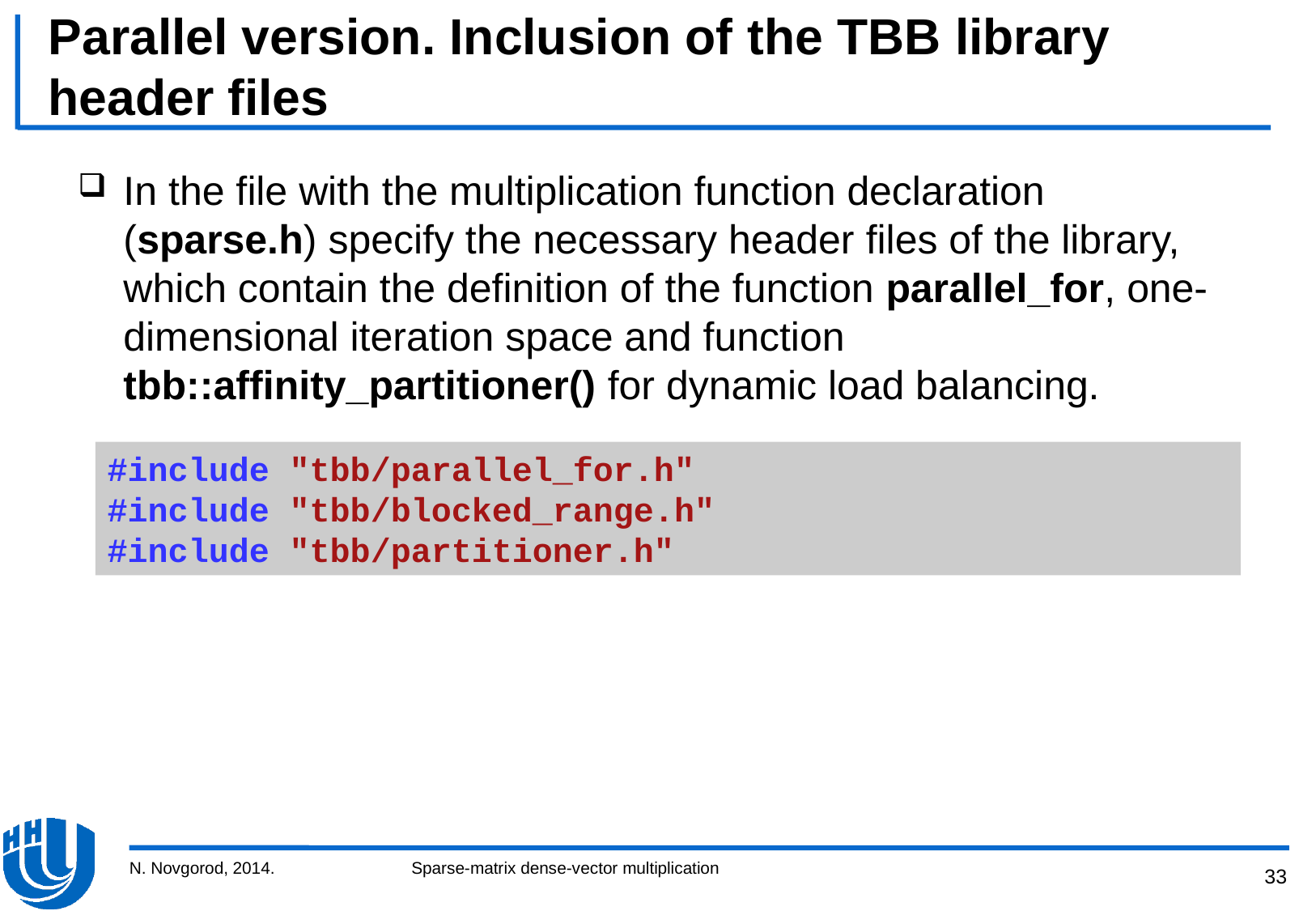

# Parallel version. Inclusion of the TBB library header files
In the file with the multiplication function declaration (sparse.h) specify the necessary header files of the library, which contain the definition of the function parallel_for, one-dimensional iteration space and function tbb::affinity_partitioner() for dynamic load balancing.

#include "tbb/parallel_for.h"
#include "tbb/blocked_range.h"
#include "tbb/partitioner.h"
N. Novgorod, 2014.
Sparse-matrix dense-vector multiplication